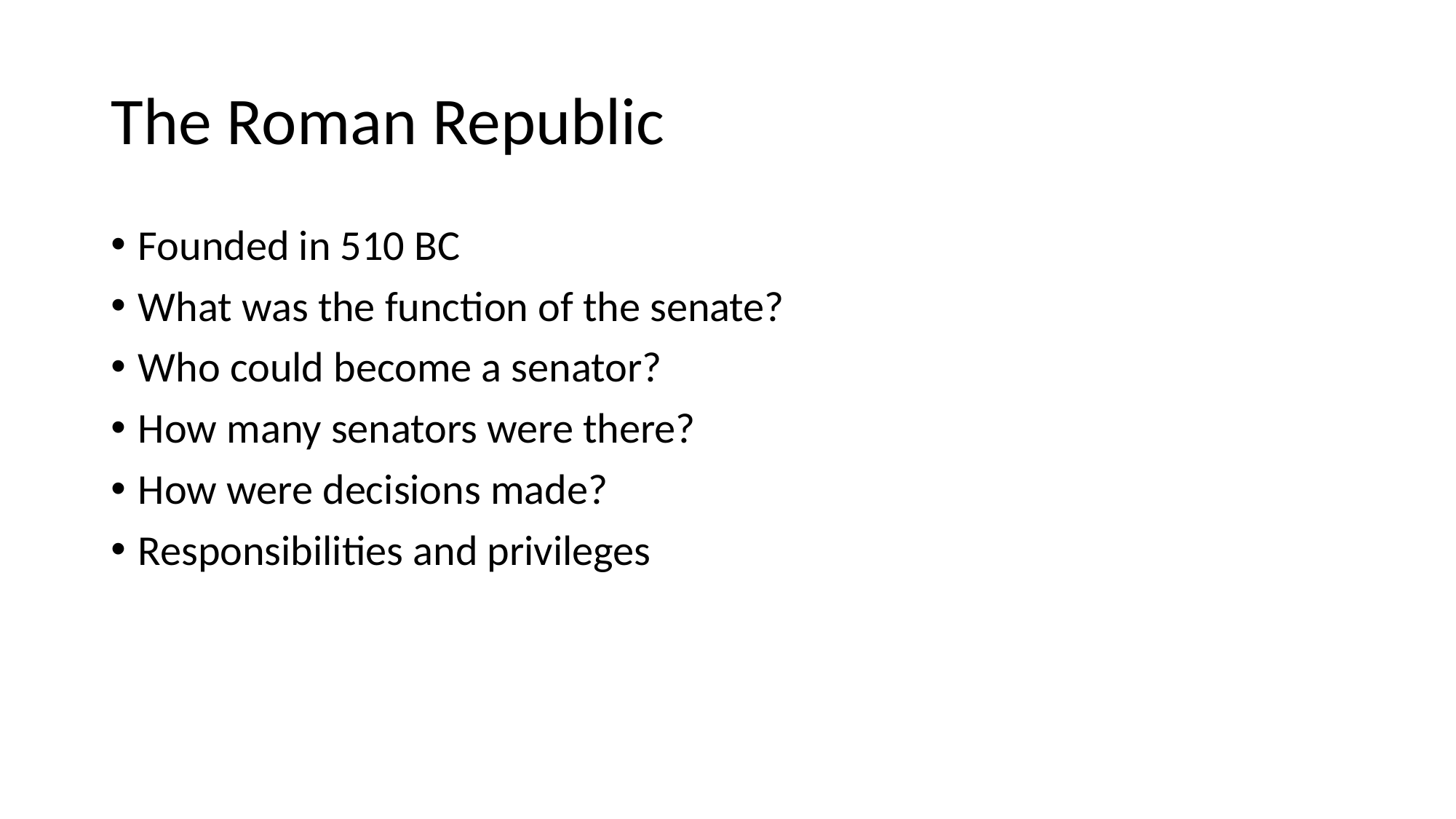

# The Roman Republic
Founded in 510 BC
What was the function of the senate?
Who could become a senator?
How many senators were there?
How were decisions made?
Responsibilities and privileges